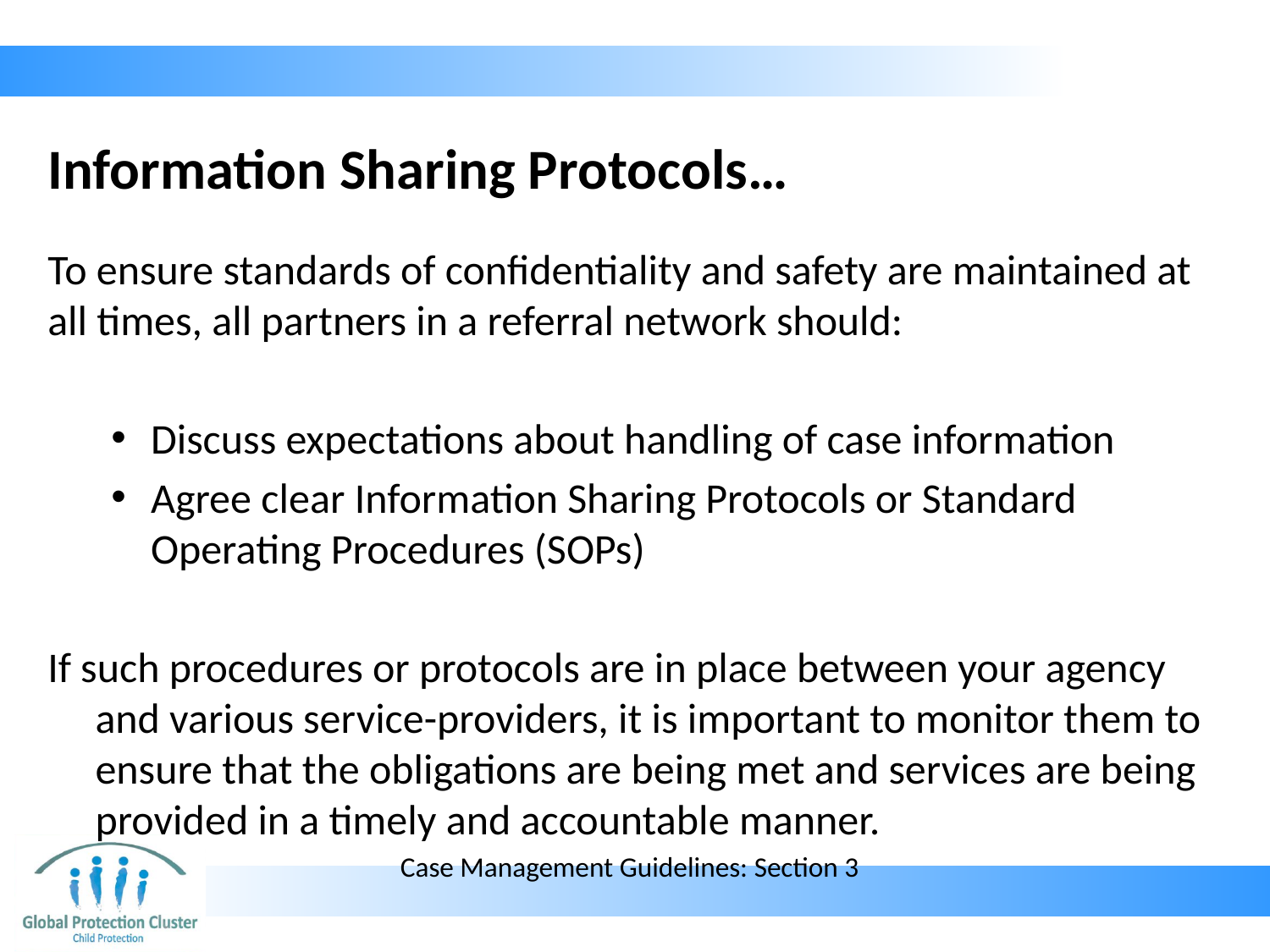

# Information Sharing Protocols…
To ensure standards of confidentiality and safety are maintained at all times, all partners in a referral network should:

Discuss expectations about handling of case information
Agree clear Information Sharing Protocols or Standard Operating Procedures (SOPs)

If such procedures or protocols are in place between your agency and various service-providers, it is important to monitor them to ensure that the obligations are being met and services are being provided in a timely and accountable manner.
Case Management Guidelines: Section 3